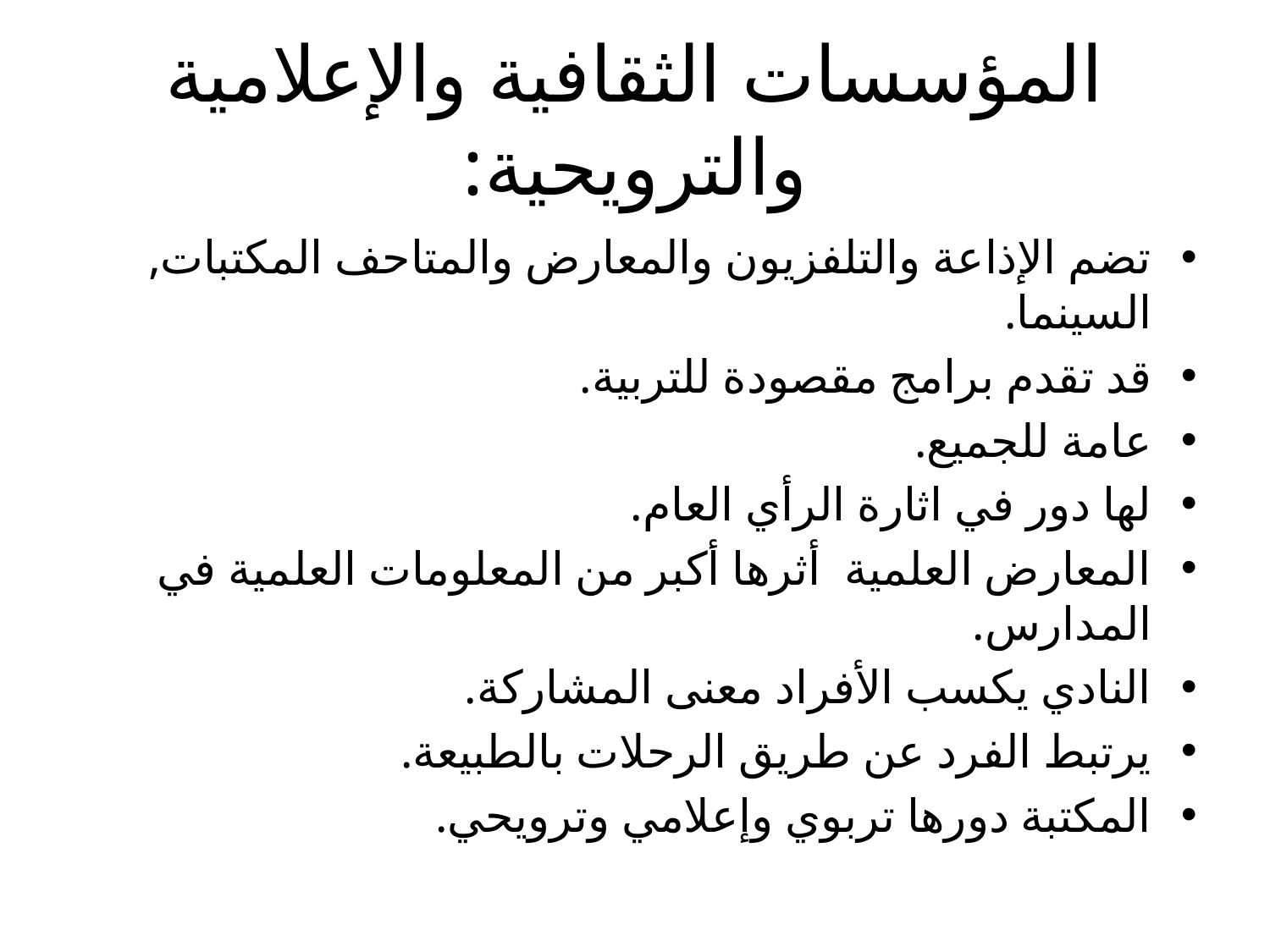

# المؤسسات الثقافية والإعلامية والترويحية:
تضم الإذاعة والتلفزيون والمعارض والمتاحف المكتبات, السينما.
قد تقدم برامج مقصودة للتربية.
عامة للجميع.
لها دور في اثارة الرأي العام.
المعارض العلمية  أثرها أكبر من المعلومات العلمية في المدارس.
النادي يكسب الأفراد معنى المشاركة.
يرتبط الفرد عن طريق الرحلات بالطبيعة.
المكتبة دورها تربوي وإعلامي وترويحي.